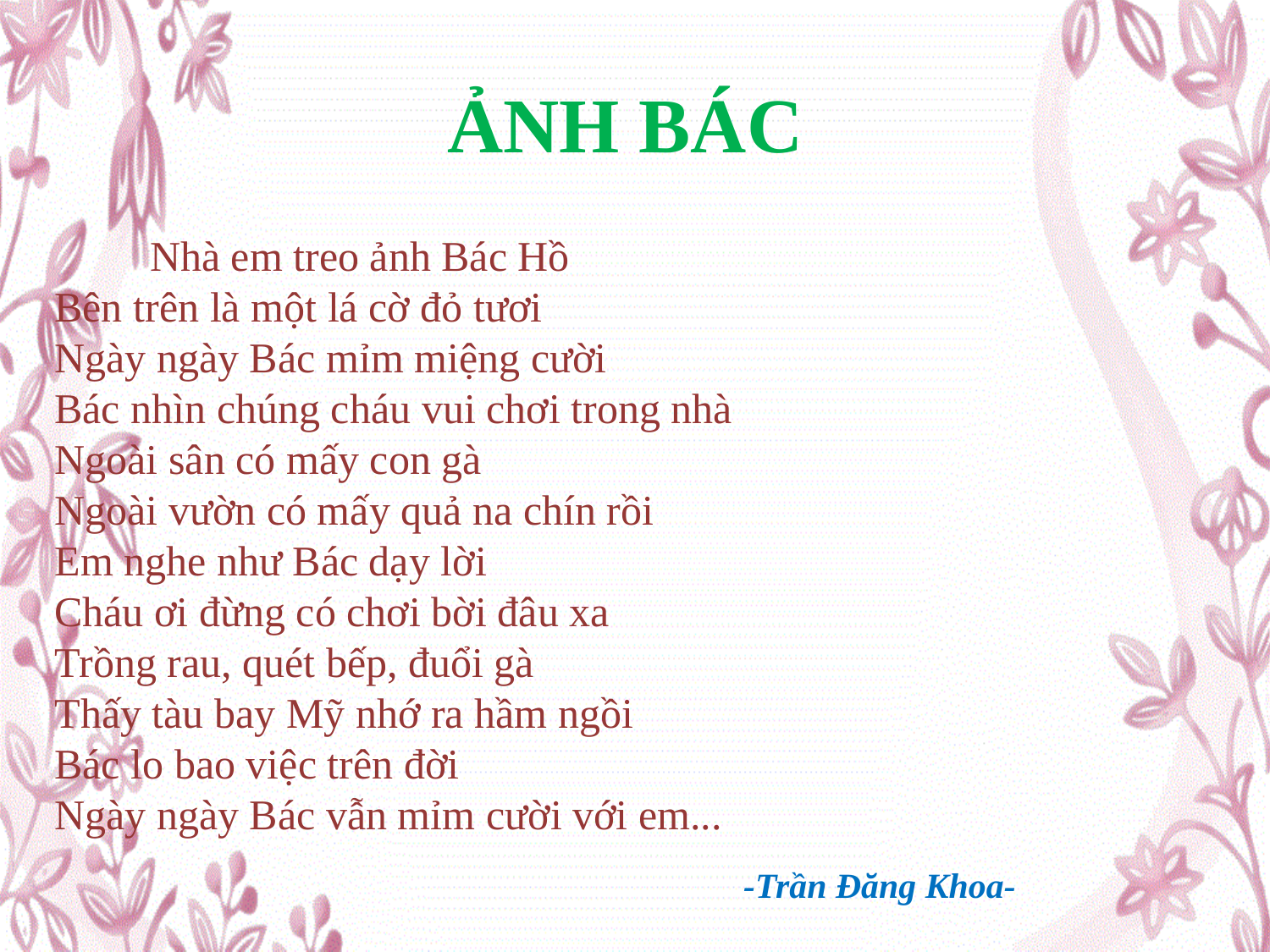

# Ảnh Bác
    			Nhà em treo ảnh Bác Hồ
		Bên trên là một lá cờ đỏ tươi
			Ngày ngày Bác mỉm miệng cười
		Bác nhìn chúng cháu vui chơi trong nhà
			Ngoài sân có mấy con gà
		Ngoài vườn có mấy quả na chín rồi
			Em nghe như Bác dạy lời
		Cháu ơi đừng có chơi bời đâu xa
			Trồng rau, quét bếp, đuổi gà
		Thấy tàu bay Mỹ nhớ ra hầm ngồi
			Bác lo bao việc trên đời
		Ngày ngày Bác vẫn mỉm cười với em...
-Trần Đăng Khoa-